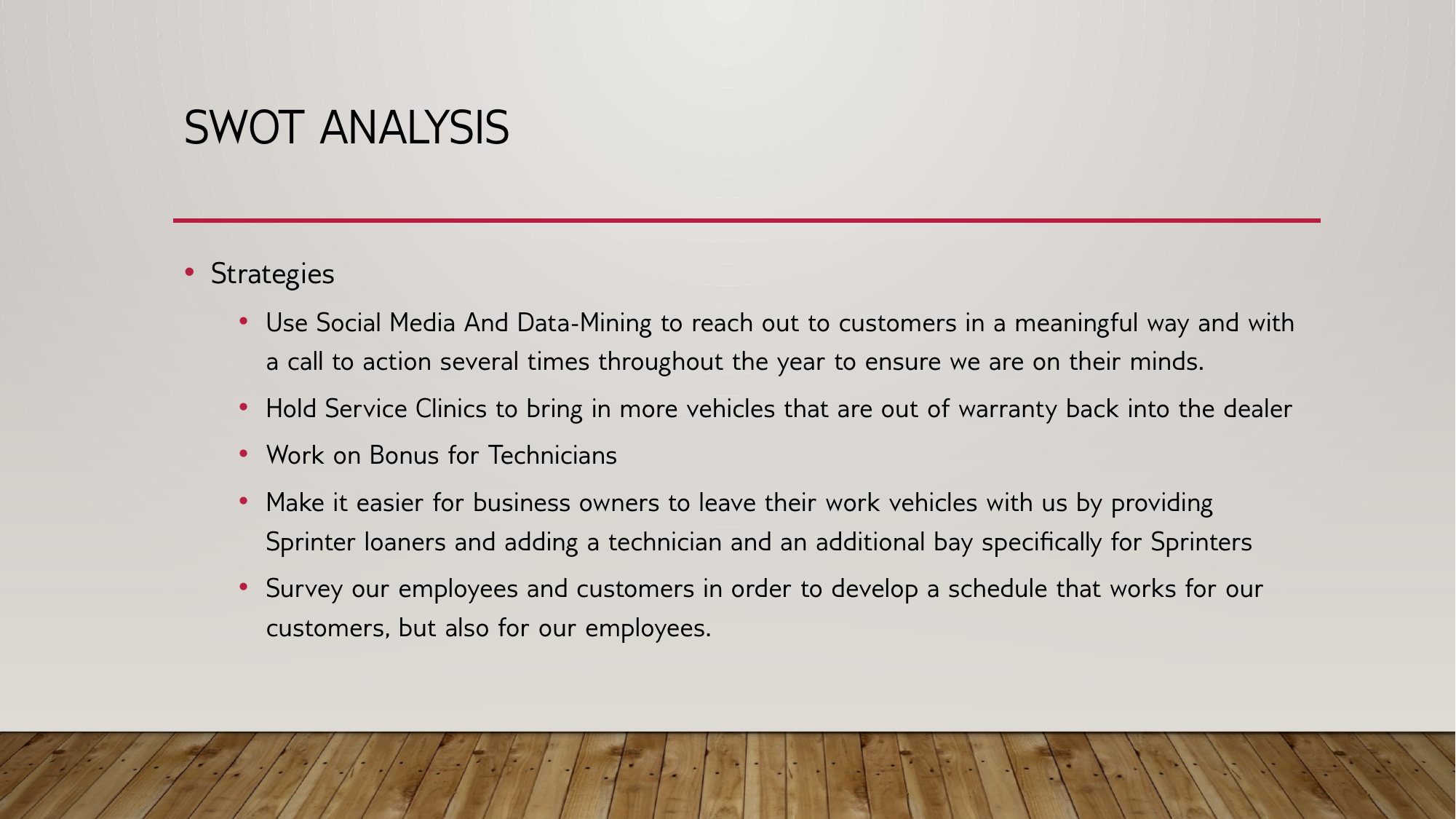

# SWOT Analysis
Strategies
Use Social Media And Data-Mining to reach out to customers in a meaningful way and with a call to action several times throughout the year to ensure we are on their minds.
Hold Service Clinics to bring in more vehicles that are out of warranty back into the dealer
Work on Bonus for Technicians
Make it easier for business owners to leave their work vehicles with us by providing Sprinter loaners and adding a technician and an additional bay specifically for Sprinters
Survey our employees and customers in order to develop a schedule that works for our customers, but also for our employees.